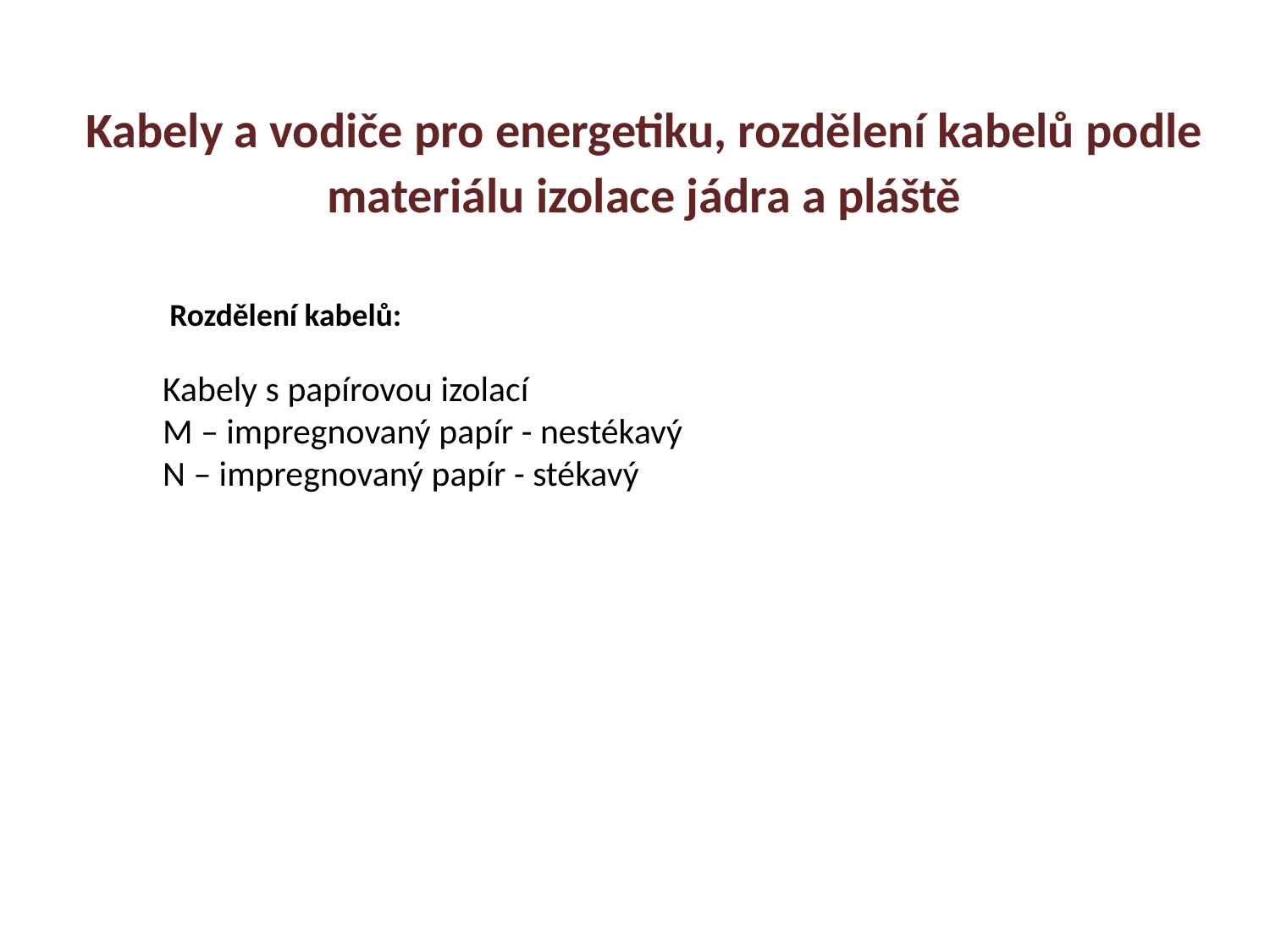

Kabely a vodiče pro energetiku, rozdělení kabelů podle materiálu izolace jádra a pláště
 Rozdělení kabelů:

Kabely s papírovou izolací
M – impregnovaný papír - nestékavý
N – impregnovaný papír - stékavý